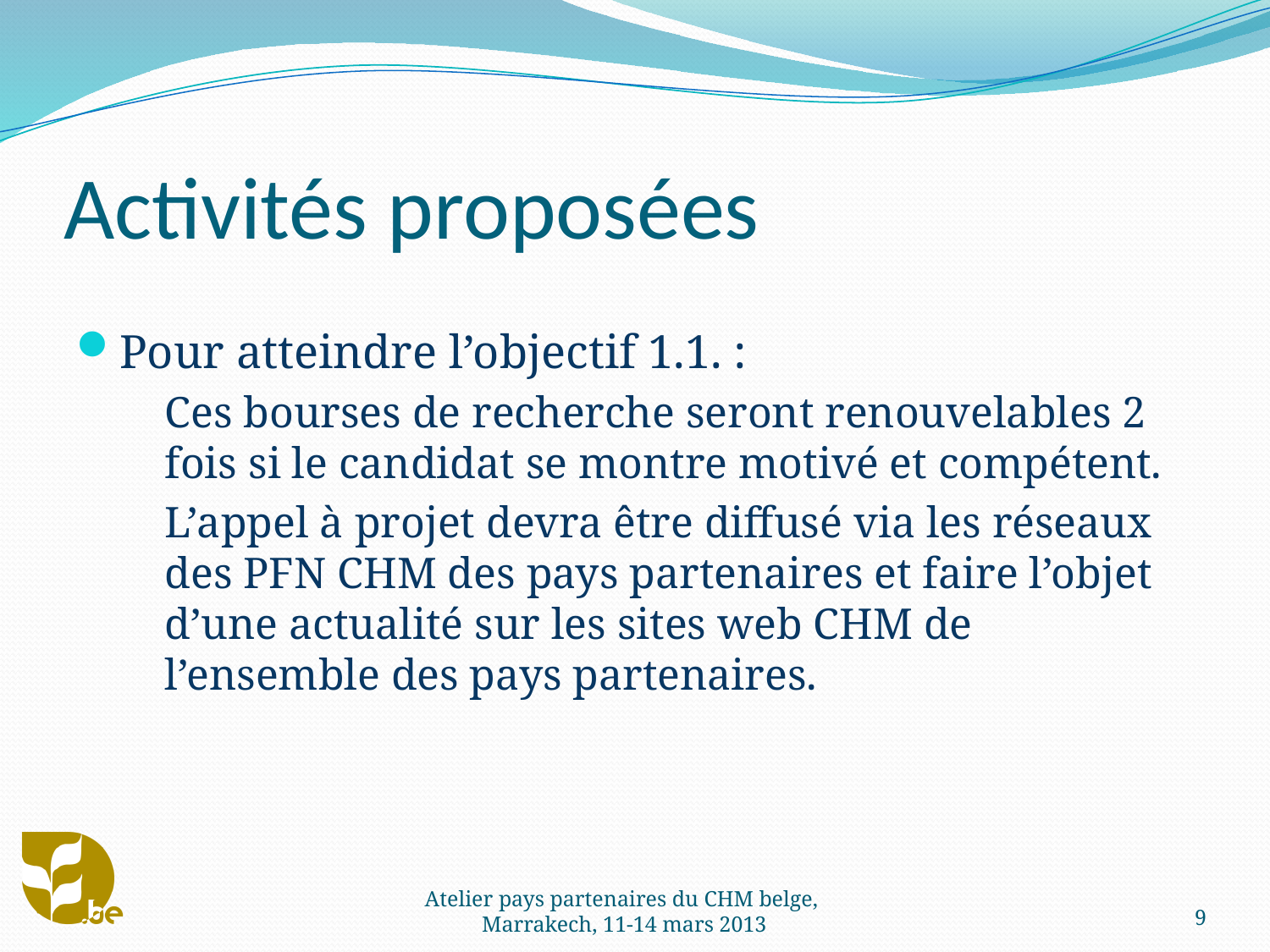

# Activités proposées
Pour atteindre l’objectif 1.1. :
	Ces bourses de recherche seront renouvelables 2 fois si le candidat se montre motivé et compétent.
	L’appel à projet devra être diffusé via les réseaux des PFN CHM des pays partenaires et faire l’objet d’une actualité sur les sites web CHM de l’ensemble des pays partenaires.

9